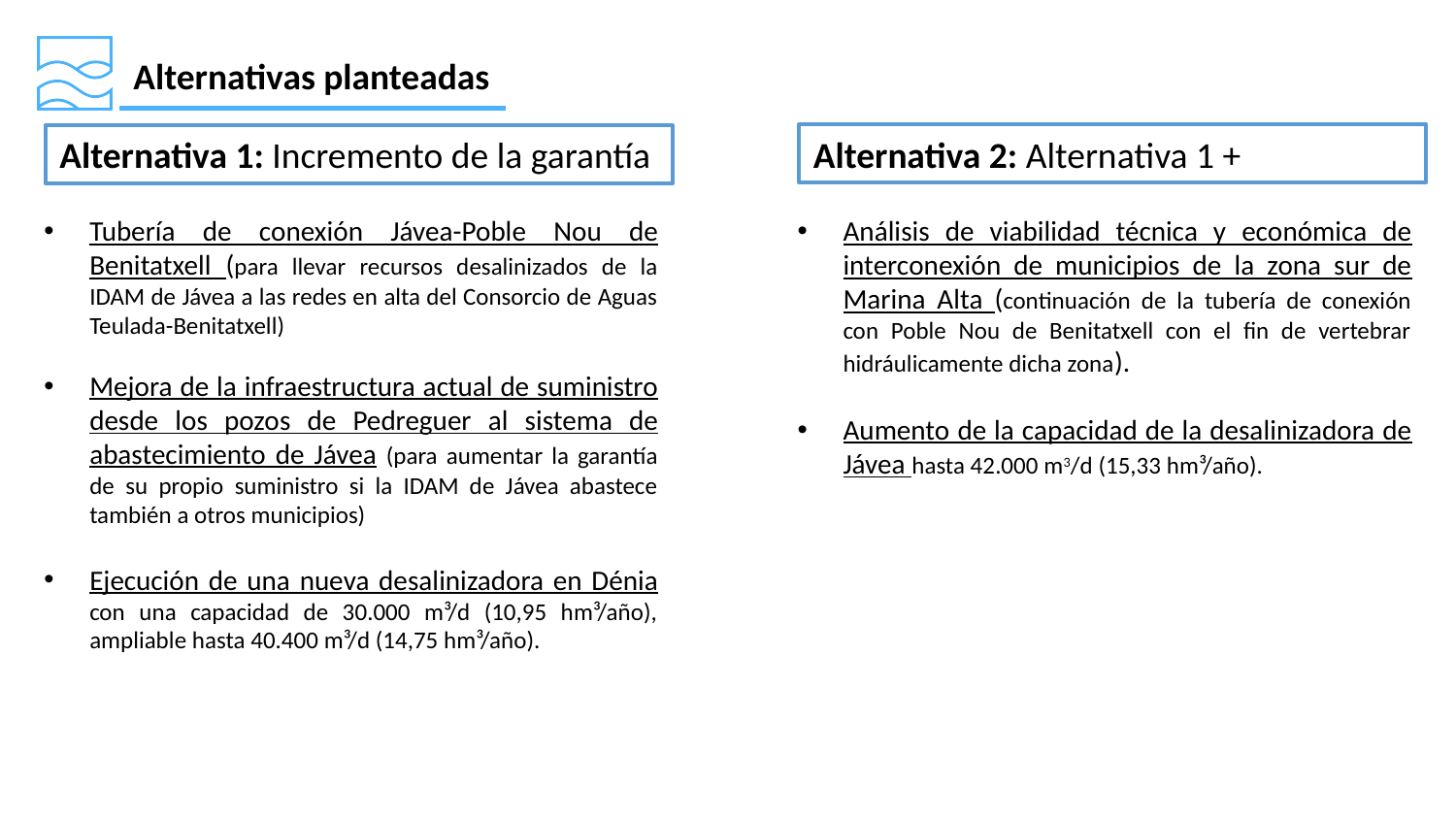

Alternativas planteadas
Alternativa 2: Alternativa 1 +
Alternativa 1: Incremento de la garantía
Tubería de conexión Jávea-Poble Nou de Benitatxell (para llevar recursos desalinizados de la IDAM de Jávea a las redes en alta del Consorcio de Aguas Teulada-Benitatxell)

Mejora de la infraestructura actual de suministro desde los pozos de Pedreguer al sistema de abastecimiento de Jávea (para aumentar la garantía de su propio suministro si la IDAM de Jávea abastece también a otros municipios)

Ejecución de una nueva desalinizadora en Dénia con una capacidad de 30.000 m³/d (10,95 hm³/año), ampliable hasta 40.400 m³/d (14,75 hm³/año).

Análisis de viabilidad técnica y económica de interconexión de municipios de la zona sur de Marina Alta (continuación de la tubería de conexión con Poble Nou de Benitatxell con el fin de vertebrar hidráulicamente dicha zona).

Aumento de la capacidad de la desalinizadora de Jávea hasta 42.000 m3/d (15,33 hm³/año).